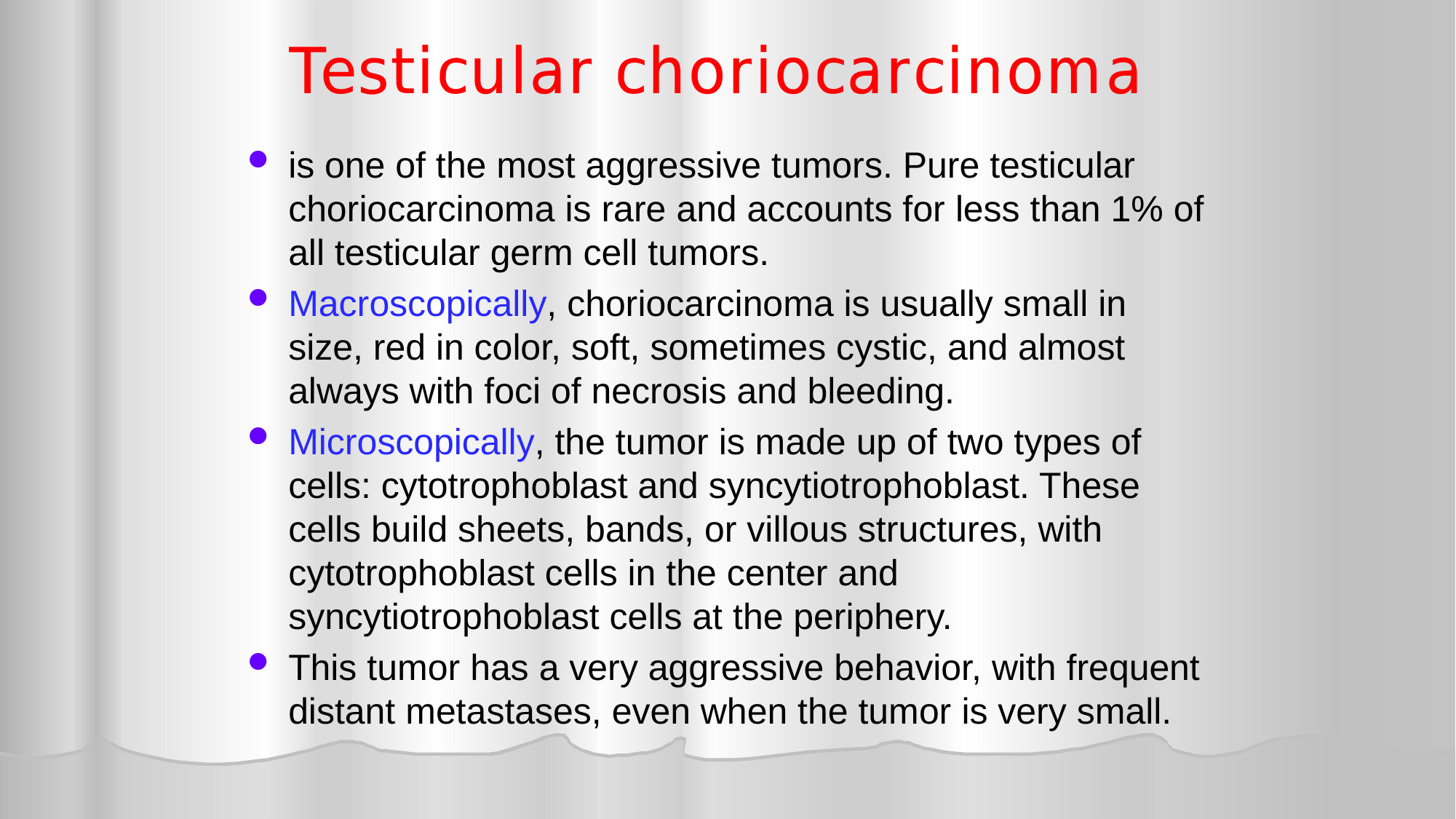

# Testicular choriocarcinoma
is one of the most aggressive tumors. Pure testicular choriocarcinoma is rare and accounts for less than 1% of all testicular germ cell tumors.
Macroscopically, choriocarcinoma is usually small in size, red in color, soft, sometimes cystic, and almost always with foci of necrosis and bleeding.
Microscopically, the tumor is made up of two types of cells: cytotrophoblast and syncytiotrophoblast. These cells build sheets, bands, or villous structures, with cytotrophoblast cells in the center and syncytiotrophoblast cells at the periphery.
This tumor has a very aggressive behavior, with frequent distant metastases, even when the tumor is very small.